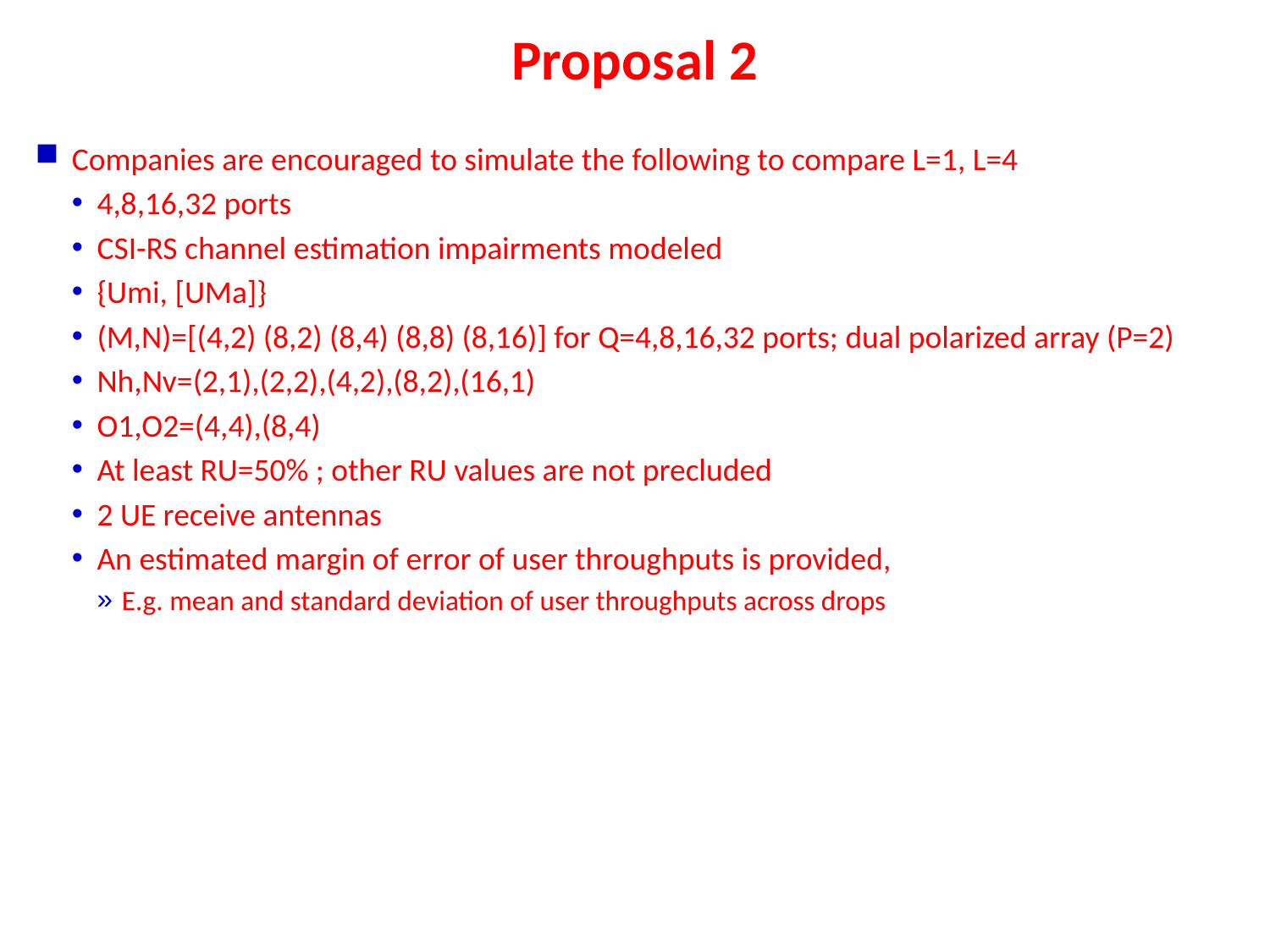

# Proposal 2
Companies are encouraged to simulate the following to compare L=1, L=4
4,8,16,32 ports
CSI-RS channel estimation impairments modeled
{Umi, [UMa]}
(M,N)=[(4,2) (8,2) (8,4) (8,8) (8,16)] for Q=4,8,16,32 ports; dual polarized array (P=2)
Nh,Nv=(2,1),(2,2),(4,2),(8,2),(16,1)
O1,O2=(4,4),(8,4)
At least RU=50% ; other RU values are not precluded
2 UE receive antennas
An estimated margin of error of user throughputs is provided,
E.g. mean and standard deviation of user throughputs across drops